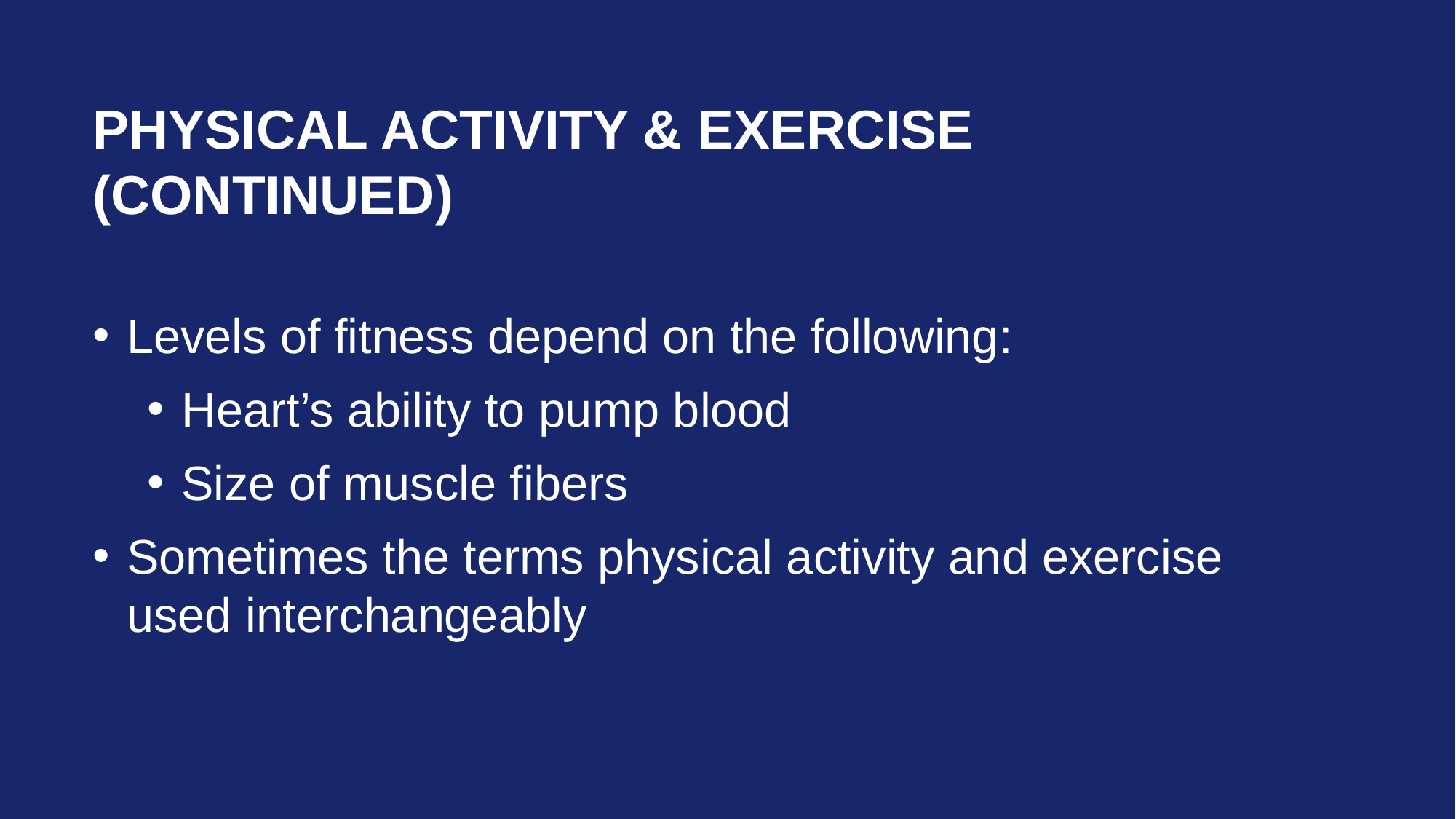

# Physical Activity & Exercise (Continued)
Levels of fitness depend on the following:
Heart’s ability to pump blood
Size of muscle fibers
Sometimes the terms physical activity and exercise used interchangeably